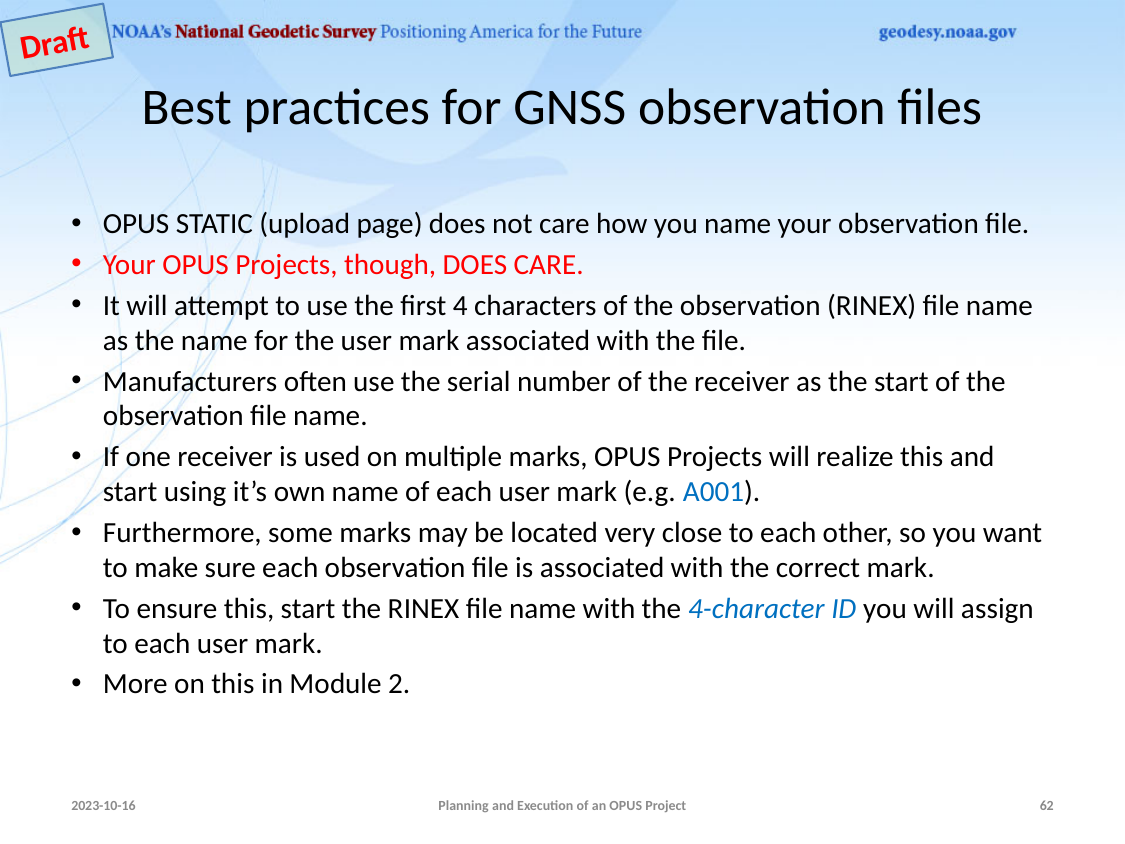

Draft
# Best practices for GNSS observation files
OPUS STATIC (upload page) does not care how you name your observation file.
Your OPUS Projects, though, DOES CARE.
It will attempt to use the first 4 characters of the observation (RINEX) file name as the name for the user mark associated with the file.
Manufacturers often use the serial number of the receiver as the start of the observation file name.
If one receiver is used on multiple marks, OPUS Projects will realize this and start using it’s own name of each user mark (e.g. A001).
Furthermore, some marks may be located very close to each other, so you want to make sure each observation file is associated with the correct mark.
To ensure this, start the RINEX file name with the 4-character ID you will assign to each user mark.
More on this in Module 2.

2023-10-16
Planning and Execution of an OPUS Project
62